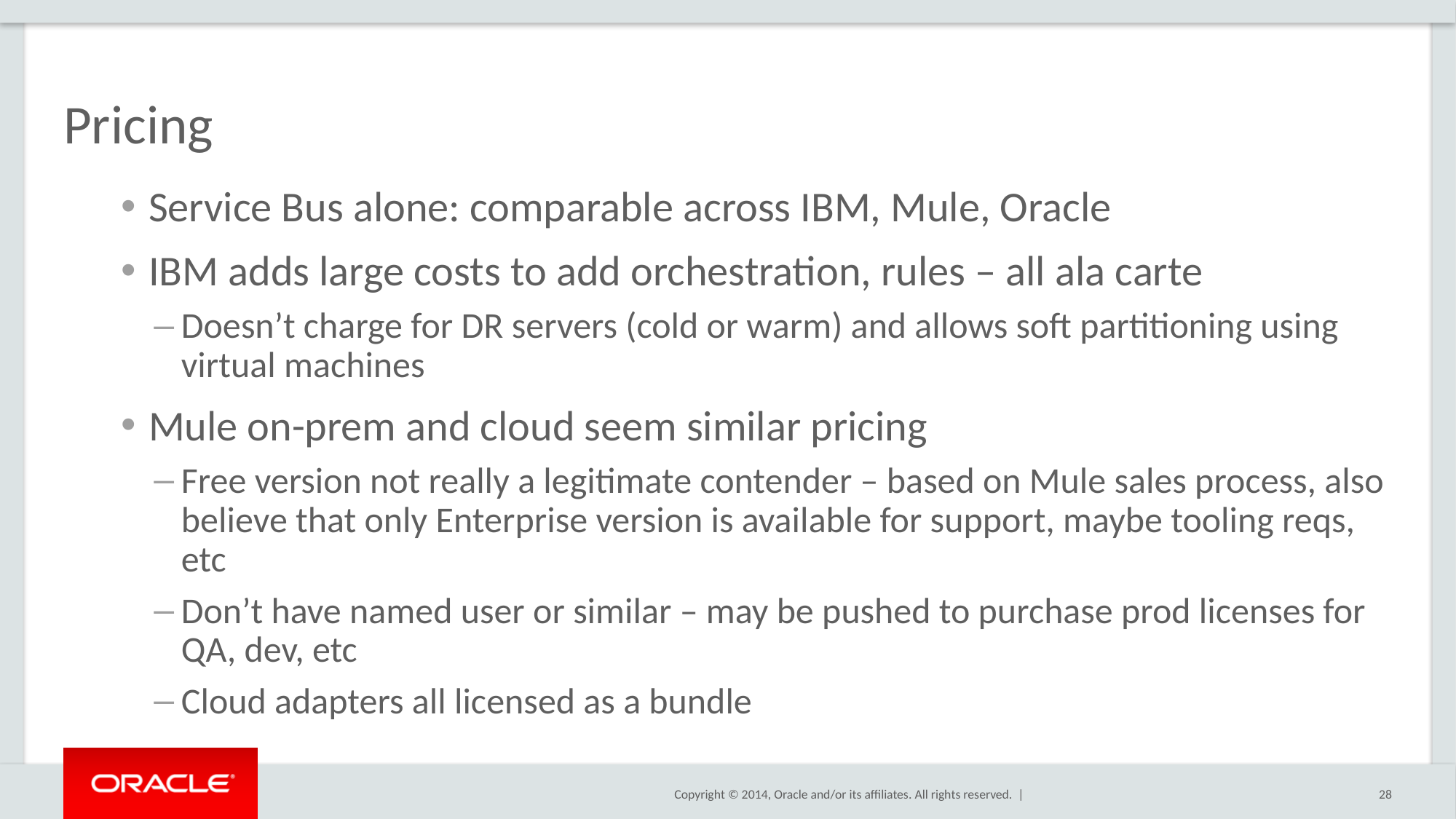

# Pricing
Service Bus alone: comparable across IBM, Mule, Oracle
IBM adds large costs to add orchestration, rules – all ala carte
Doesn’t charge for DR servers (cold or warm) and allows soft partitioning using virtual machines
Mule on-prem and cloud seem similar pricing
Free version not really a legitimate contender – based on Mule sales process, also believe that only Enterprise version is available for support, maybe tooling reqs, etc
Don’t have named user or similar – may be pushed to purchase prod licenses for QA, dev, etc
Cloud adapters all licensed as a bundle

28